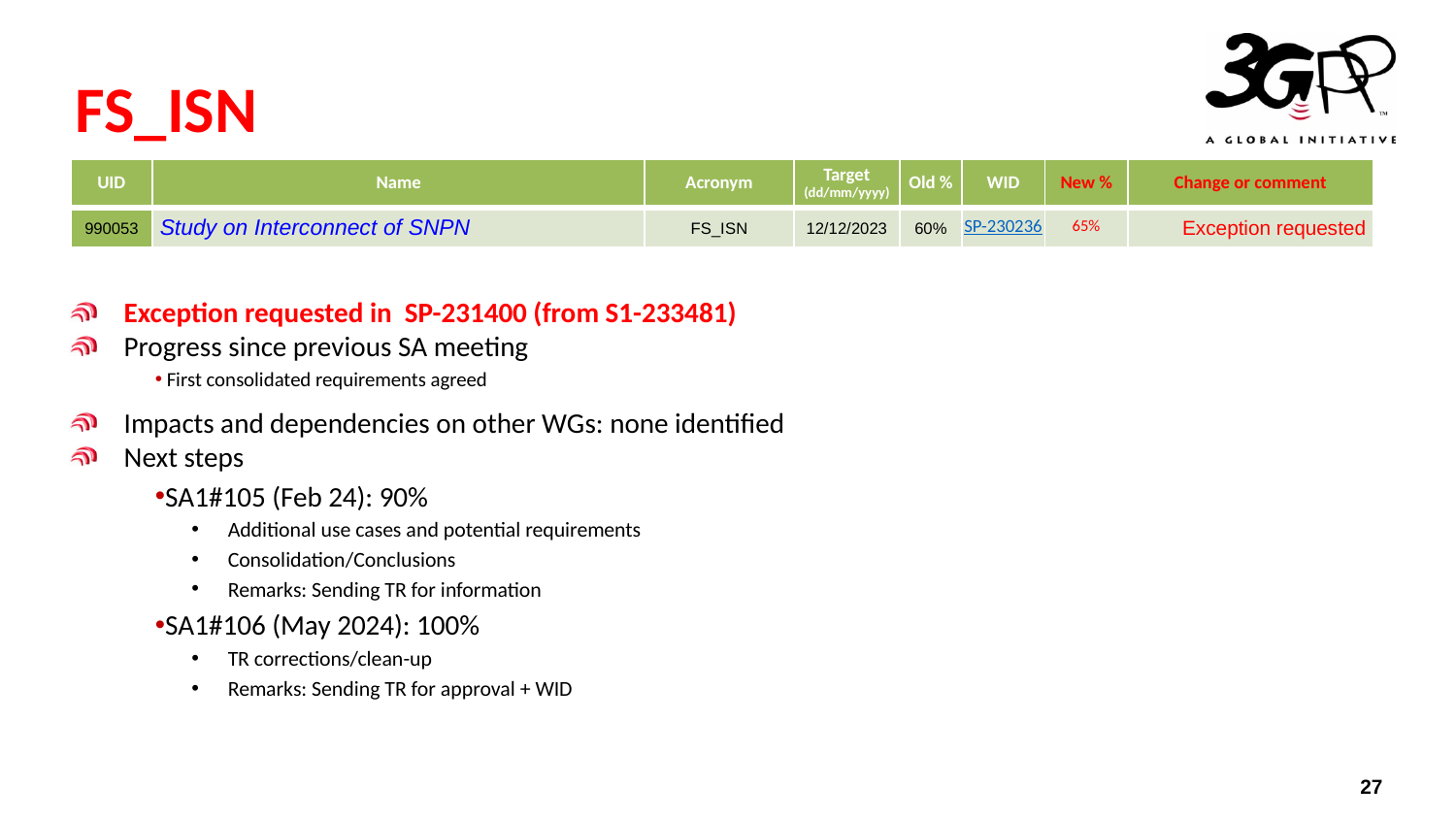

# FS_ISN
| UID | Name | Acronym | Target (dd/mm/yyyy) | Old % | WID | New % | Change or comment |
| --- | --- | --- | --- | --- | --- | --- | --- |
| 990053 | Study on Interconnect of SNPN | FS\_ISN | 12/12/2023 | 60% | SP-230236 | 65% | Exception requested |
Exception requested in  SP-231400 (from S1-233481)
Progress since previous SA meeting
 First consolidated requirements agreed

Impacts and dependencies on other WGs: none identified
Next steps
SA1#105 (Feb 24): 90%
Additional use cases and potential requirements
Consolidation/Conclusions
Remarks: Sending TR for information
SA1#106 (May 2024): 100%
TR corrections/clean-up
Remarks: Sending TR for approval + WID